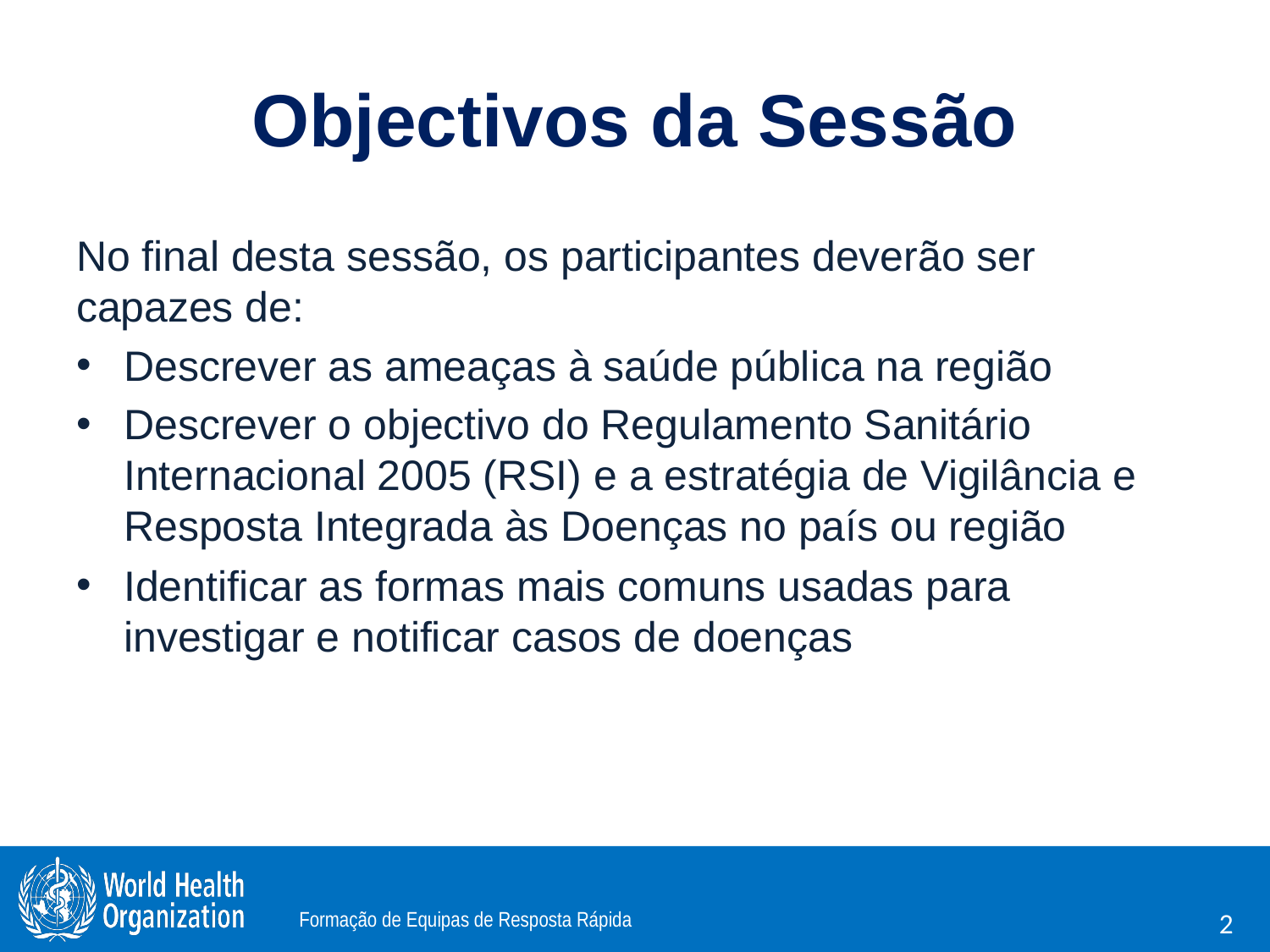

# Objectivos da Sessão
No final desta sessão, os participantes deverão ser capazes de:
Descrever as ameaças à saúde pública na região
Descrever o objectivo do Regulamento Sanitário Internacional 2005 (RSI) e a estratégia de Vigilância e Resposta Integrada às Doenças no país ou região
Identificar as formas mais comuns usadas para investigar e notificar casos de doenças